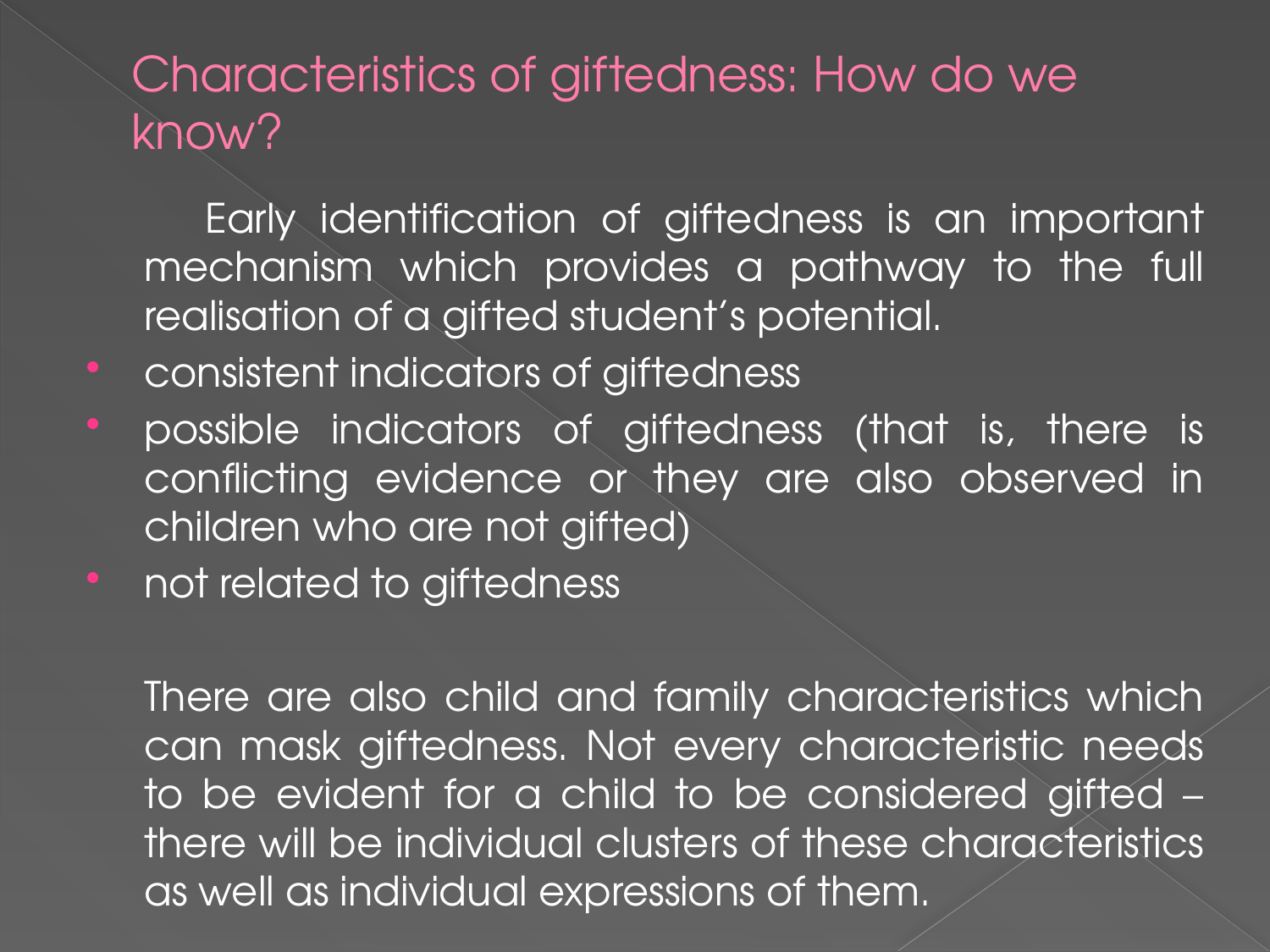

# Characteristics of giftedness: How do we know?
     Early identification of giftedness is an important mechanism which provides a pathway to the full realisation of a gifted student’s potential.
consistent indicators of giftedness
possible indicators of giftedness (that is, there is conflicting evidence or they are also observed in children who are not gifted)
not related to giftedness

	There are also child and family characteristics which can mask giftedness. Not every characteristic needs to be evident for a child to be considered gifted – there will be individual clusters of these characteristics as well as individual expressions of them.